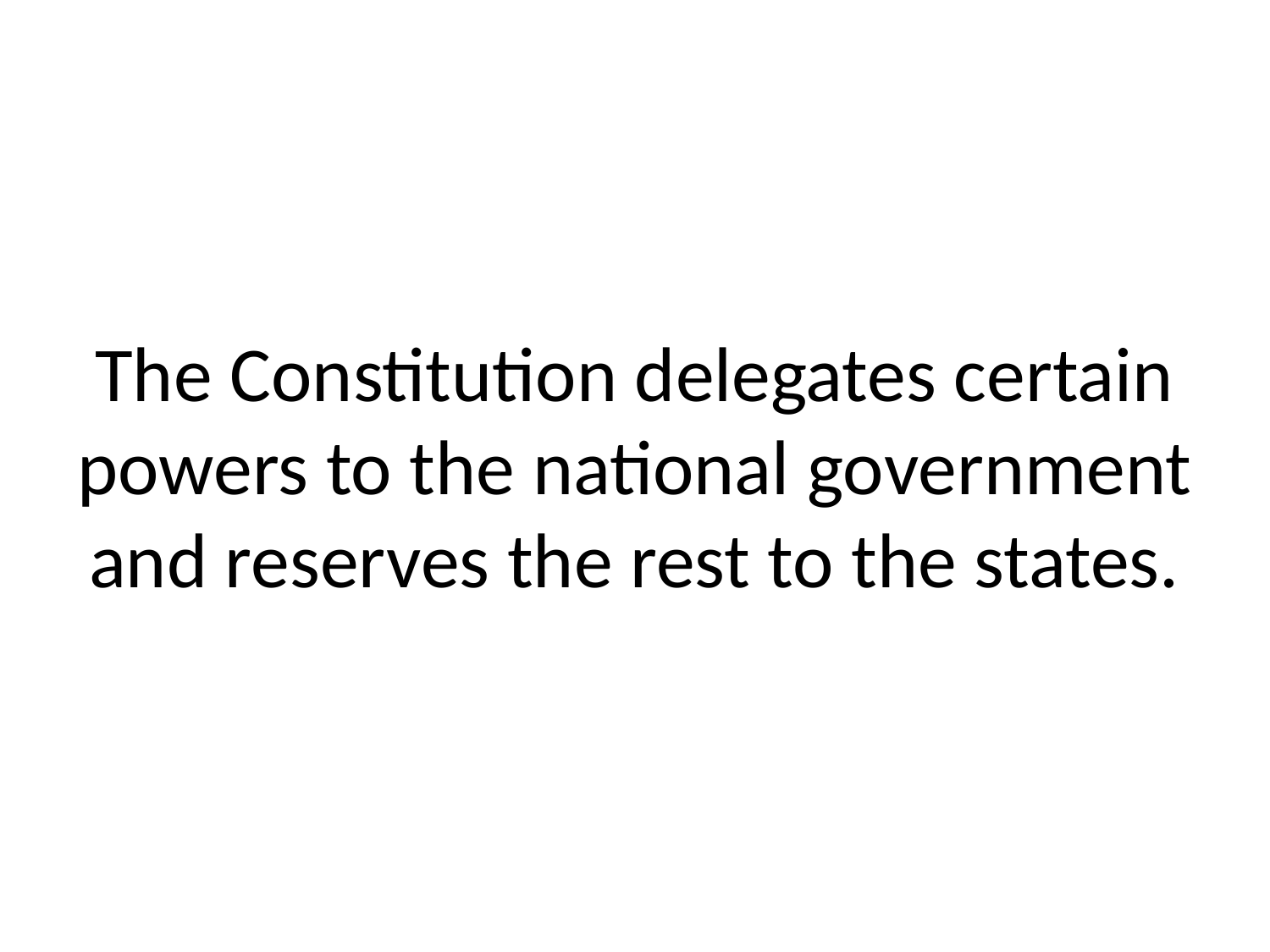

# The Constitution delegates certain powers to the national government and reserves the rest to the states.